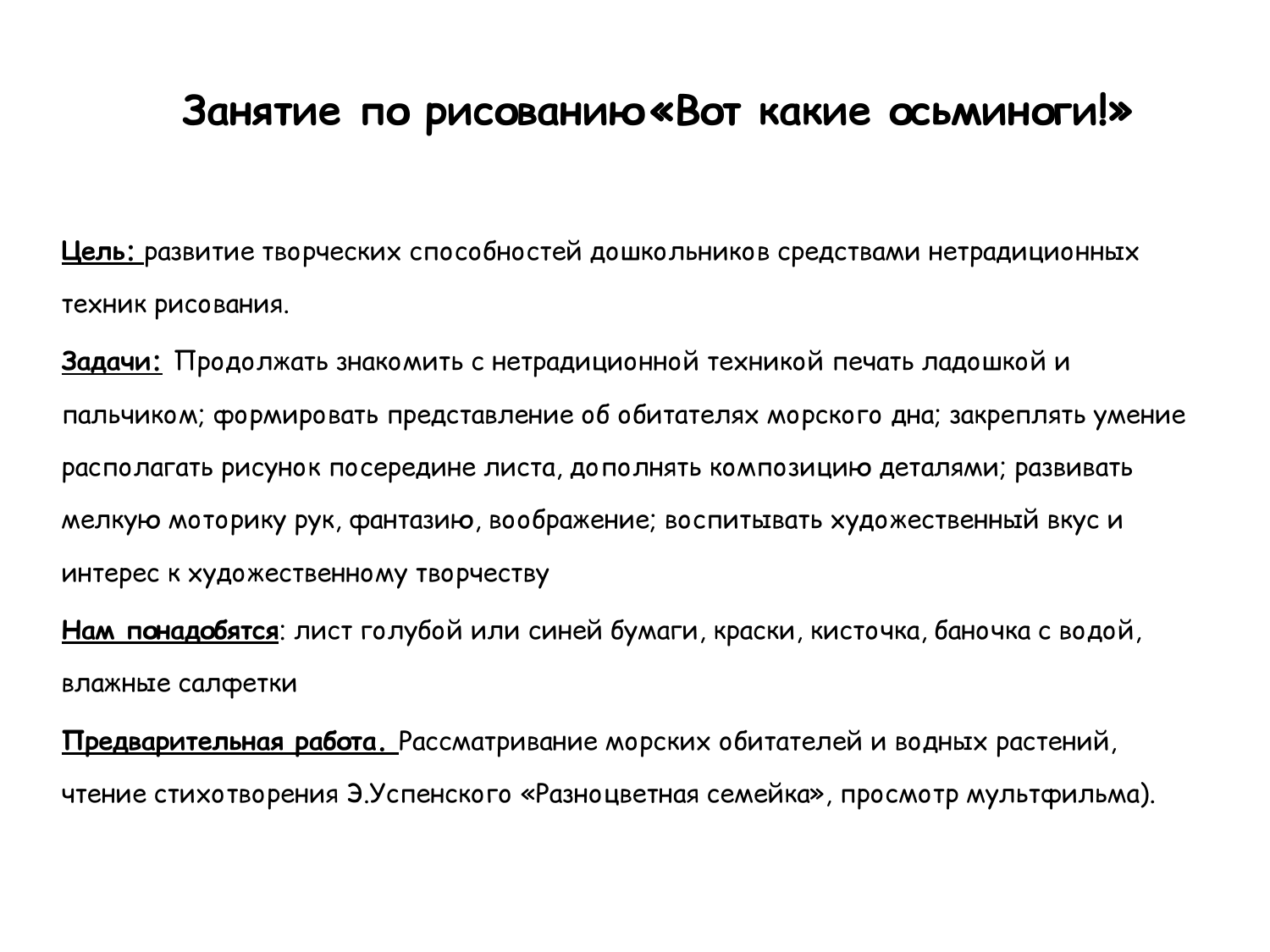

# Занятие по рисованию «Вот какие осьминоги!»
Цель: развитие творческих способностей дошкольников средствами нетрадиционных техник рисования.
Задачи: Продолжать знакомить с нетрадиционной техникой печать ладошкой и пальчиком; формировать представление об обитателях морского дна; закреплять умение располагать рисунок посередине листа, дополнять композицию деталями; развивать мелкую моторику рук, фантазию, воображение; воспитывать художественный вкус и интерес к художественному творчеству
Нам понадобятся: лист голубой или синей бумаги, краски, кисточка, баночка с водой, влажные салфетки
Предварительная работа. Рассматривание морских обитателей и водных растений, чтение стихотворения Э.Успенского «Разноцветная семейка», просмотр мультфильма).